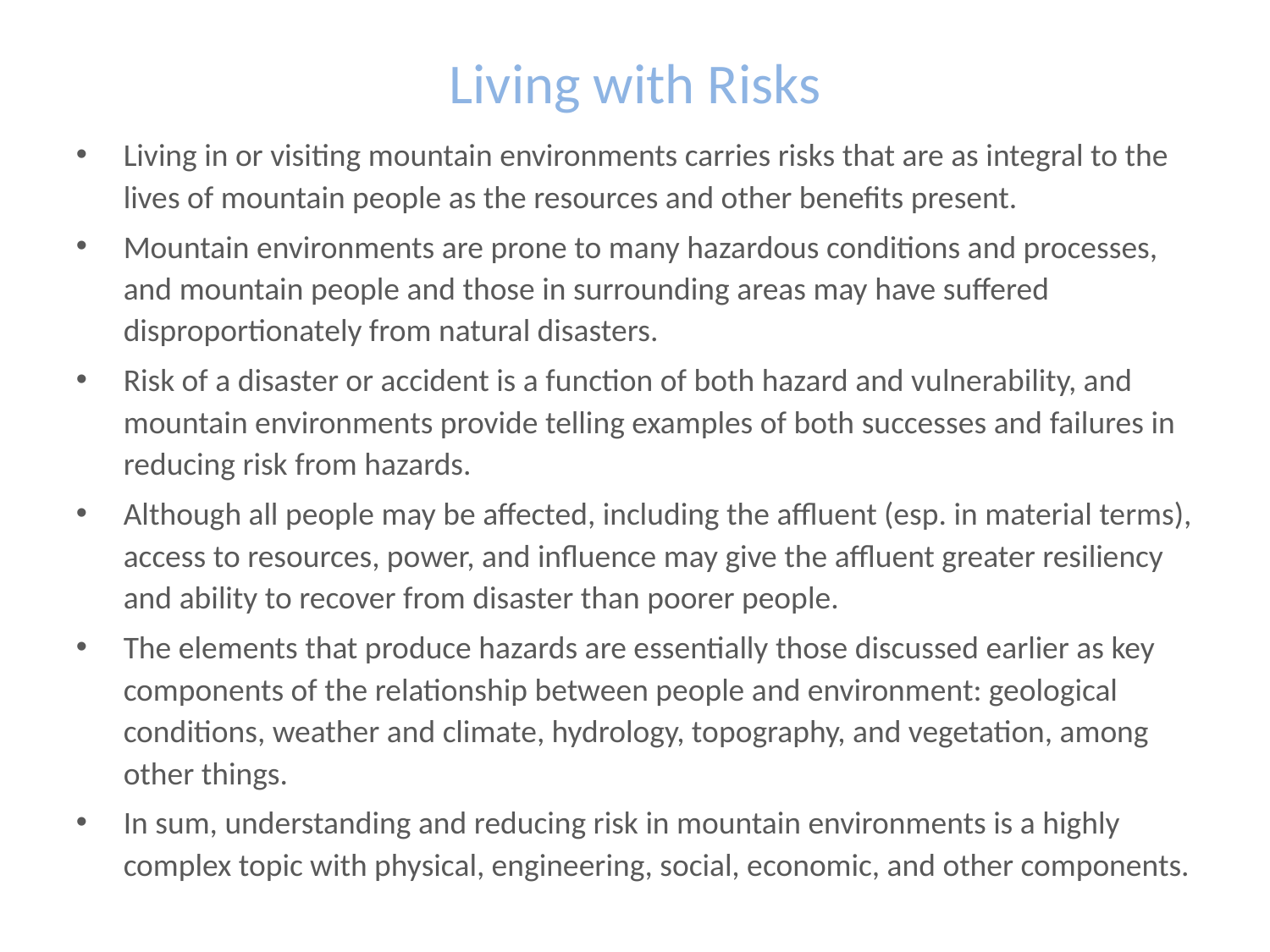

# Living with Risks
Living in or visiting mountain environments carries risks that are as integral to the lives of mountain people as the resources and other benefits present.
Mountain environments are prone to many hazardous conditions and processes, and mountain people and those in surrounding areas may have suffered disproportionately from natural disasters.
Risk of a disaster or accident is a function of both hazard and vulnerability, and mountain environments provide telling examples of both successes and failures in reducing risk from hazards.
Although all people may be affected, including the affluent (esp. in material terms), access to resources, power, and influence may give the affluent greater resiliency and ability to recover from disaster than poorer people.
The elements that produce hazards are essentially those discussed earlier as key components of the relationship between people and environment: geological conditions, weather and climate, hydrology, topography, and vegetation, among other things.
In sum, understanding and reducing risk in mountain environments is a highly complex topic with physical, engineering, social, economic, and other components.